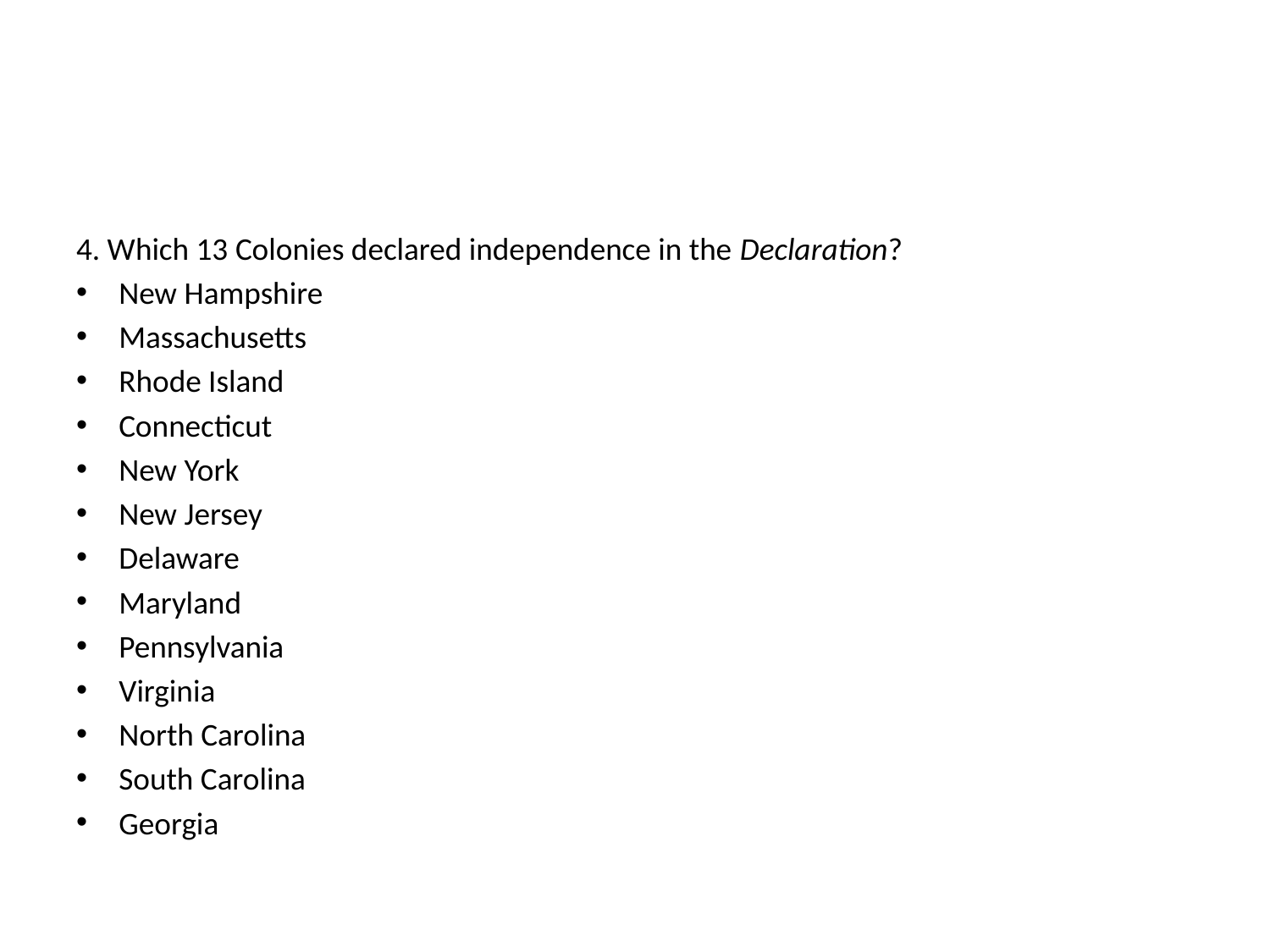

#
4. Which 13 Colonies declared independence in the Declaration?
New Hampshire
Massachusetts
Rhode Island
Connecticut
New York
New Jersey
Delaware
Maryland
Pennsylvania
Virginia
North Carolina
South Carolina
Georgia